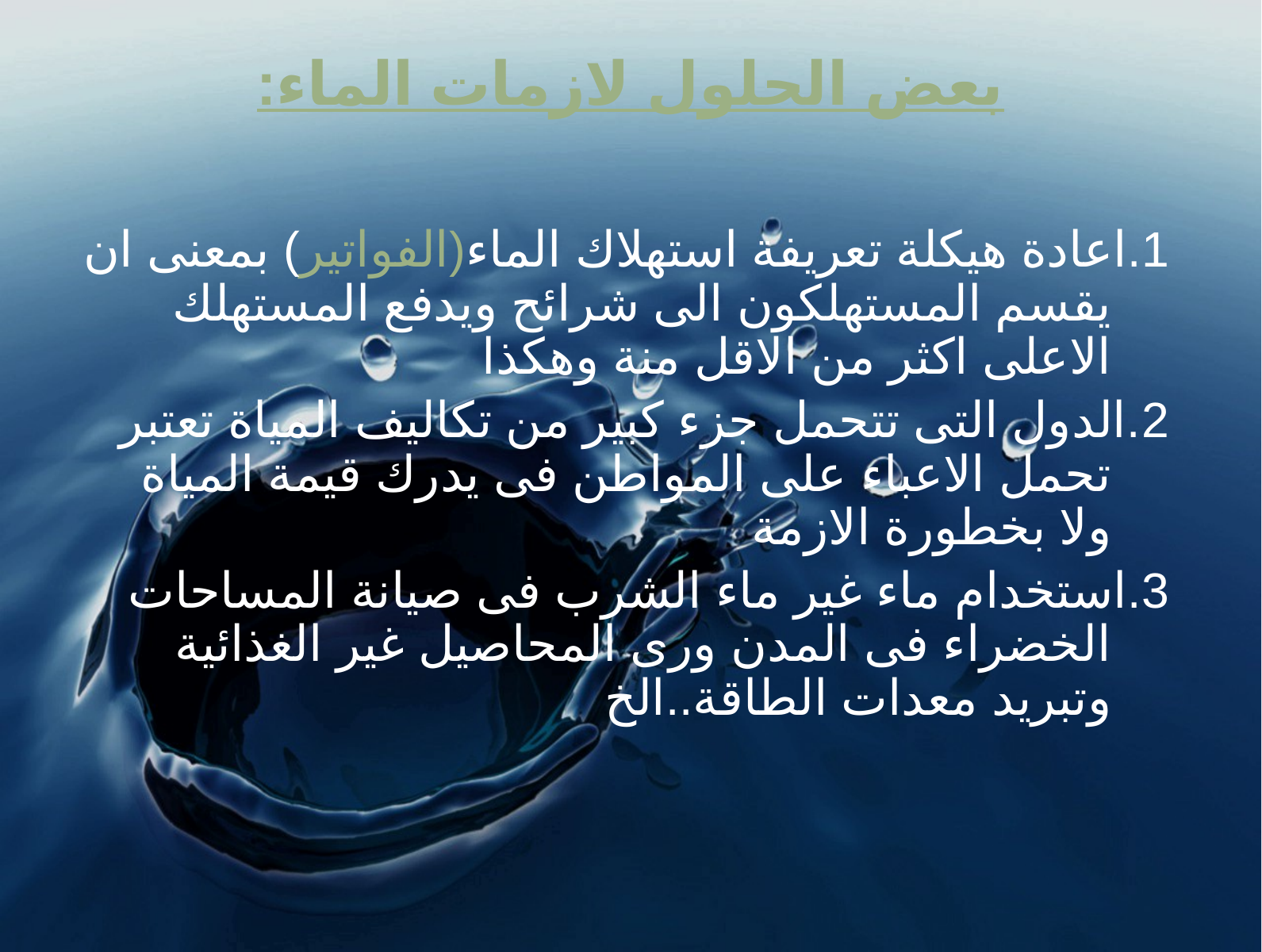

# بعض الحلول لازمات الماء:
1.اعادة هيكلة تعريفة استهلاك الماء(الفواتير) بمعنى ان يقسم المستهلكون الى شرائح ويدفع المستهلك الاعلى اكثر من الاقل منة وهكذا
2.الدول التى تتحمل جزء كبير من تكاليف المياة تعتبر تحمل الاعباء على المواطن فى يدرك قيمة المياة ولا بخطورة الازمة
3.استخدام ماء غير ماء الشرب فى صيانة المساحات الخضراء فى المدن ورى المحاصيل غير الغذائية وتبريد معدات الطاقة..الخ